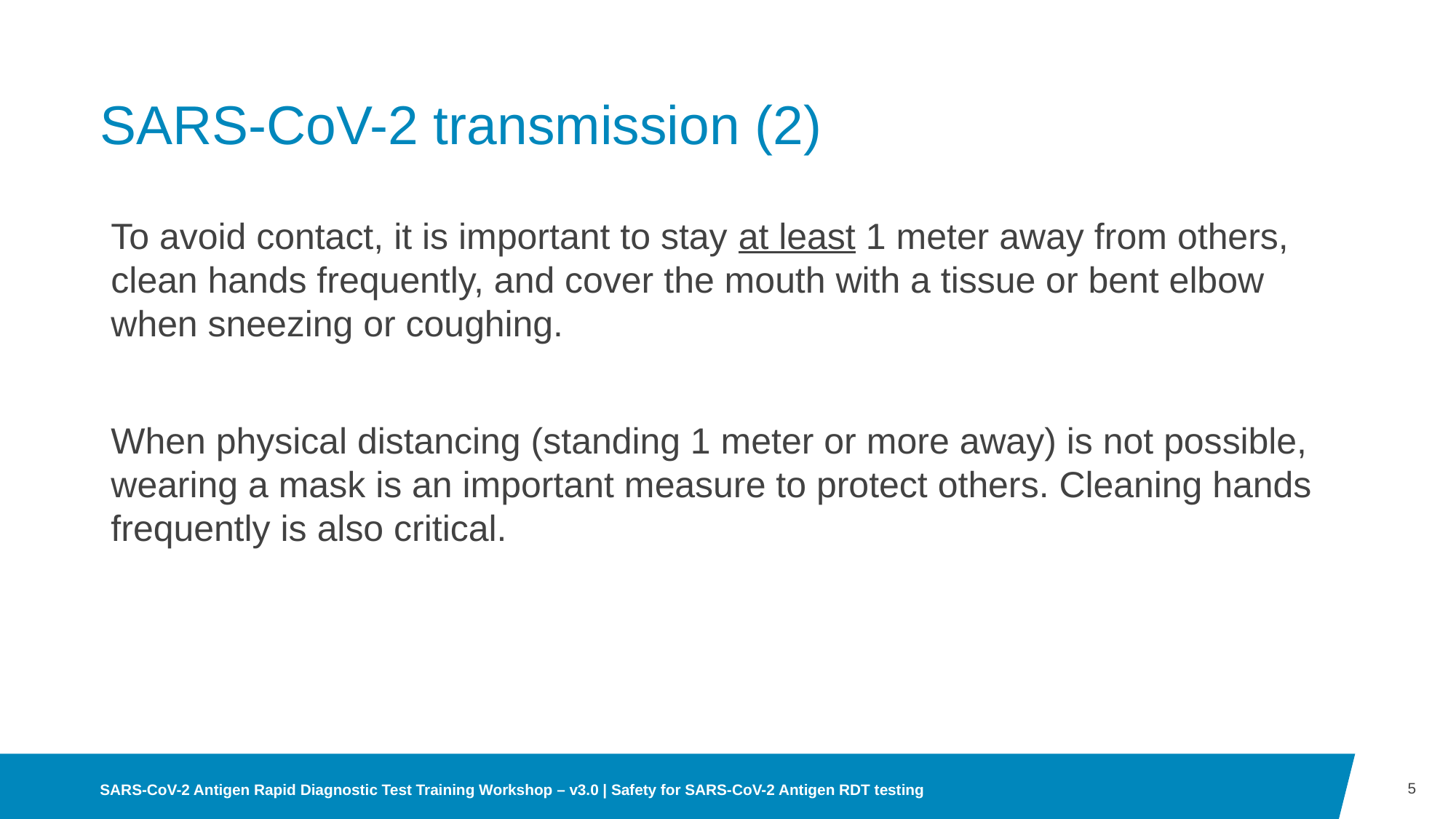

# SARS-CoV-2 transmission (2)
To avoid contact, it is important to stay at least 1 meter away from others, clean hands frequently, and cover the mouth with a tissue or bent elbow when sneezing or coughing.

When physical distancing (standing 1 meter or more away) is not possible, wearing a mask is an important measure to protect others. Cleaning hands frequently is also critical.

5
SARS-CoV-2 Antigen Rapid Diagnostic Test Training Workshop – v3.0 | Safety for SARS-CoV-2 Antigen RDT testing